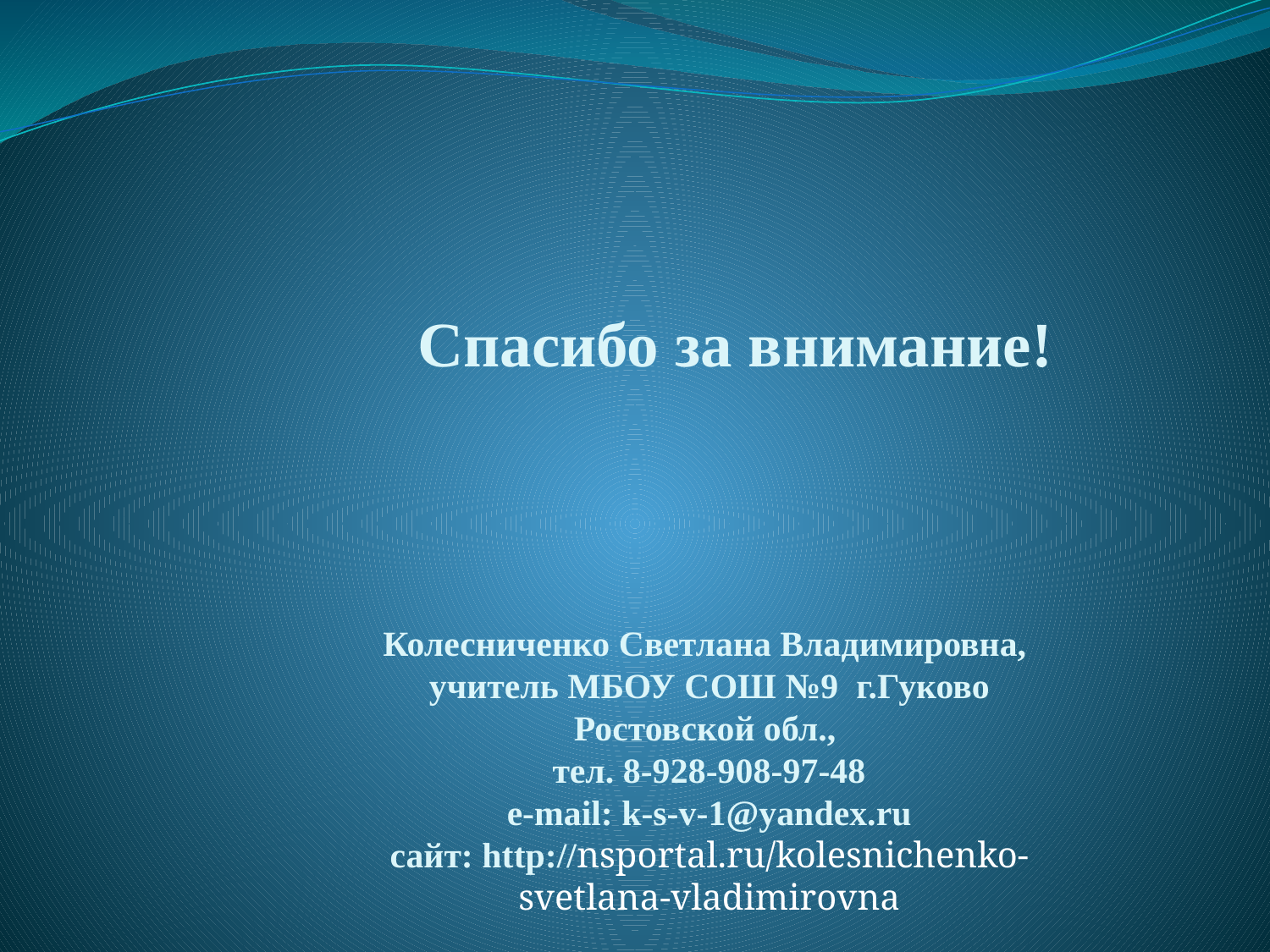

#
Спасибо за внимание!
Колесниченко Светлана Владимировна,  учитель МБОУ СОШ №9  г.Гуково Ростовской обл.,
тел. 8-928-908-97-48
е-mail: k-s-v-1@yandex.ru
сайт: http://nsportal.ru/kolesnichenko-svetlana-vladimirovna